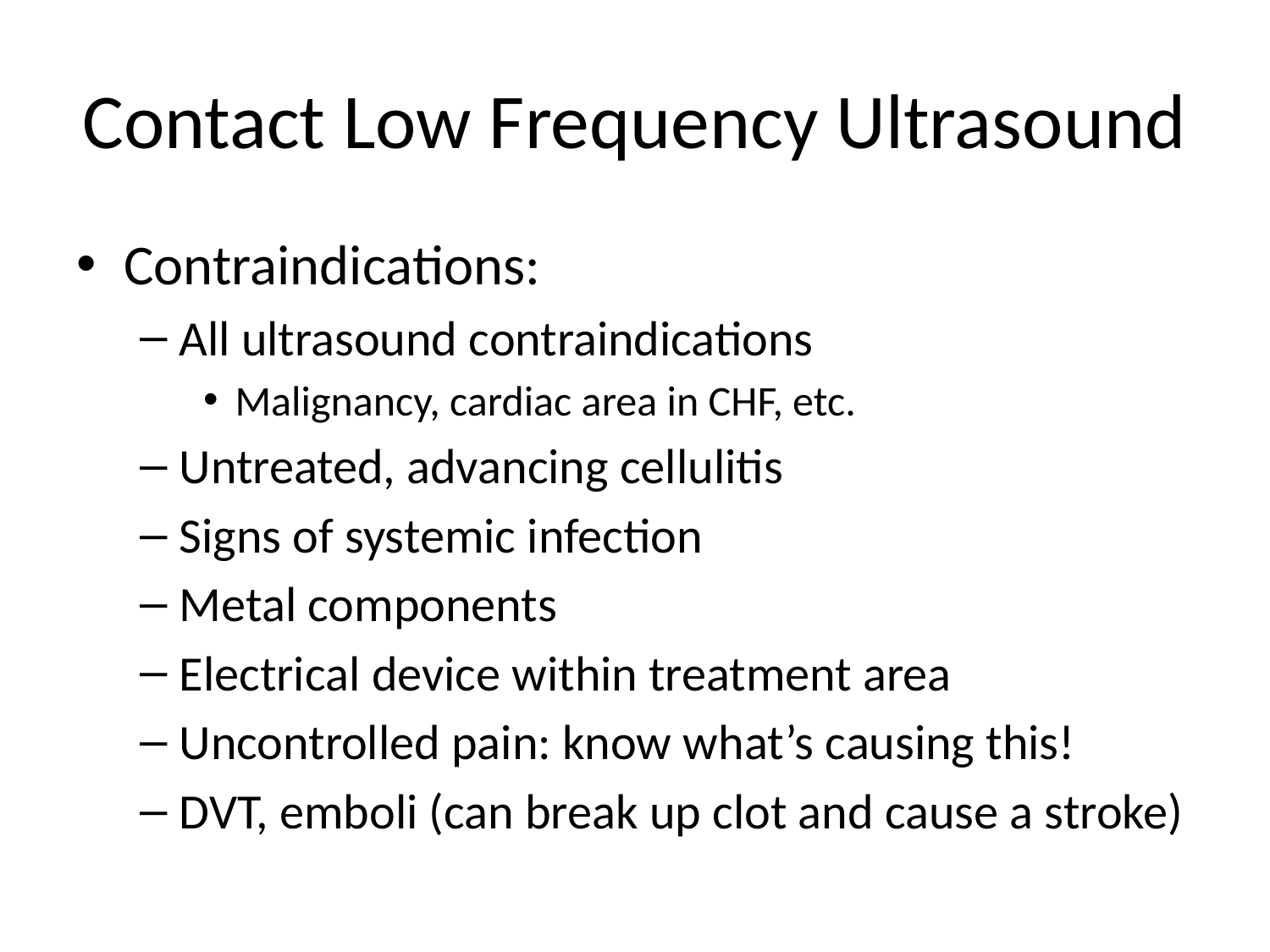

# Contact Low Frequency Ultrasound
Contraindications:
All ultrasound contraindications
Malignancy, cardiac area in CHF, etc.
Untreated, advancing cellulitis
Signs of systemic infection
Metal components
Electrical device within treatment area
Uncontrolled pain: know what’s causing this!
DVT, emboli (can break up clot and cause a stroke)